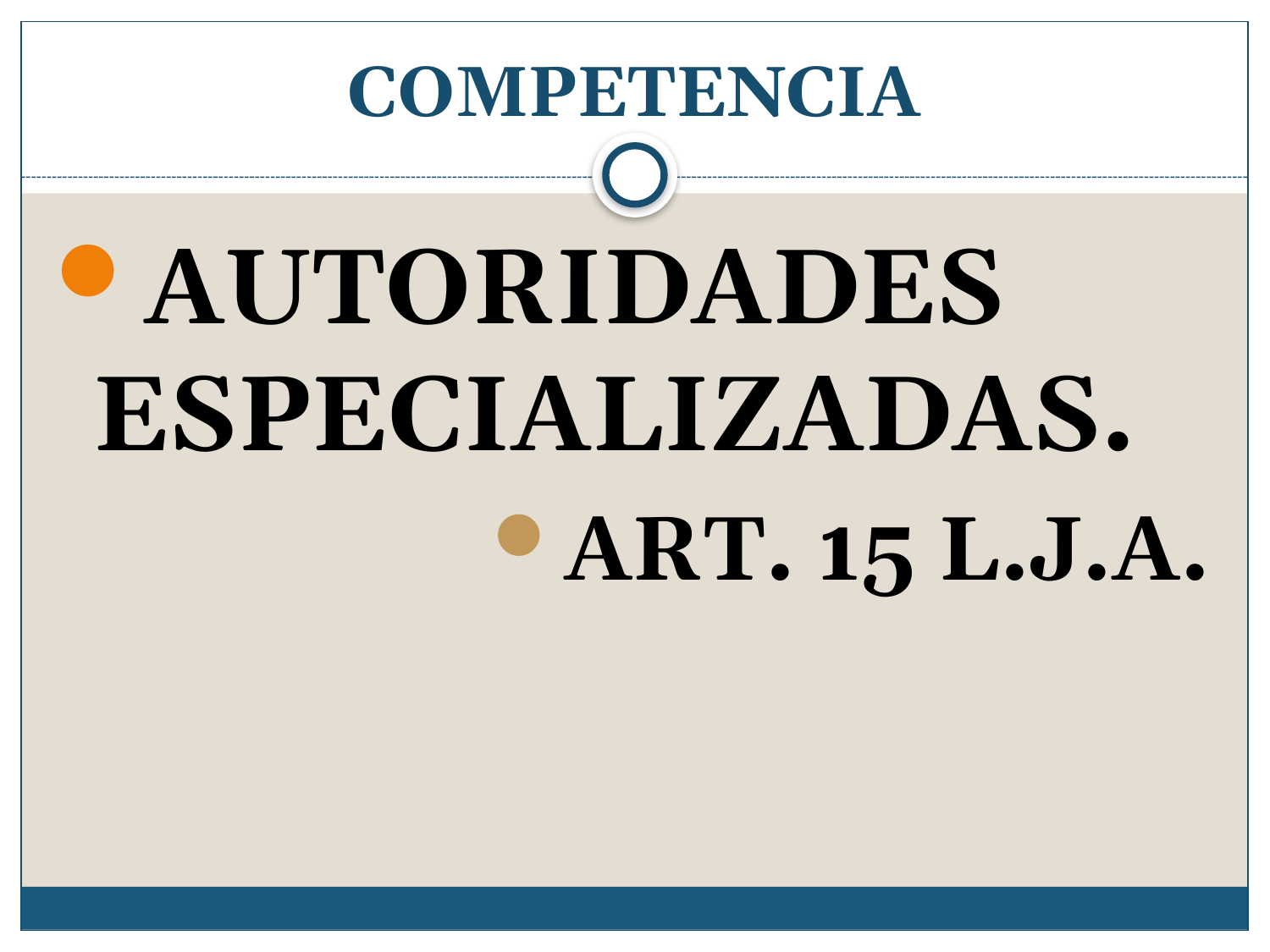

# COMPETENCIA
AUTORIDADES ESPECIALIZADAS.
ART. 15 L.J.A.